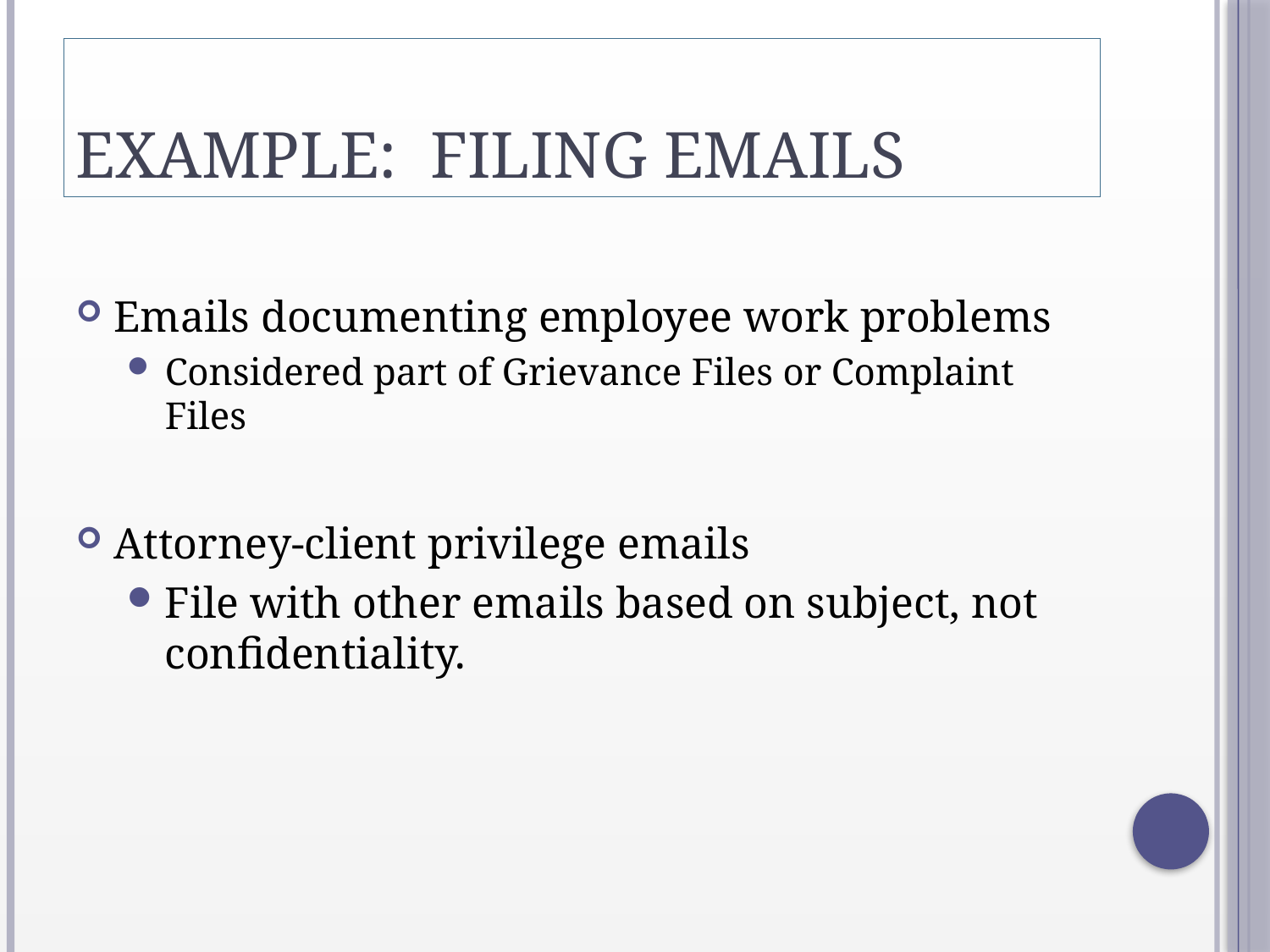

# Example:  Filing Emails

Emails documenting employee work problems
Considered part of Grievance Files or Complaint Files

Attorney-client privilege emails
File with other emails based on subject, not confidentiality.